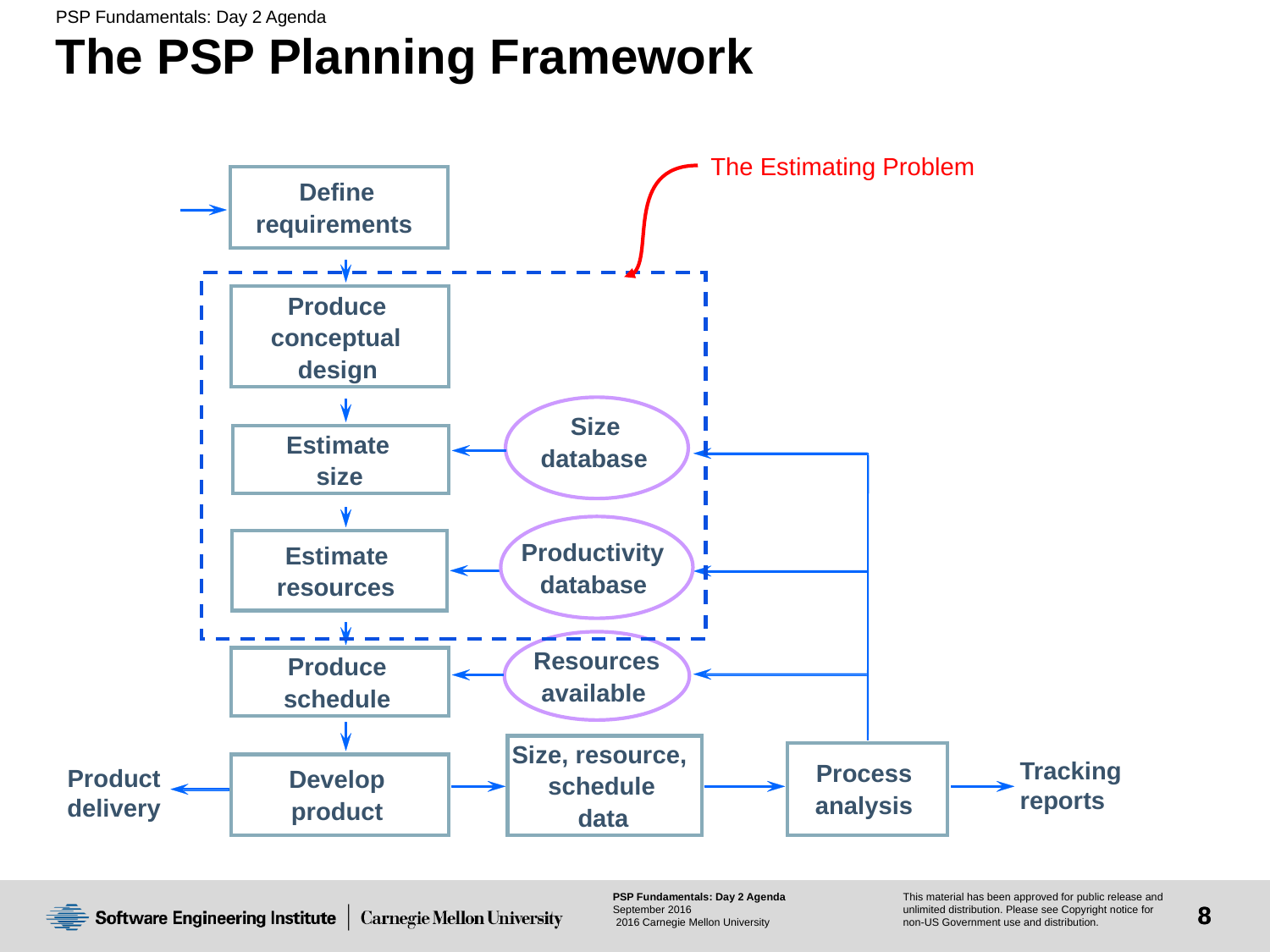

# The PSP Planning Framework
The Estimating Problem

Define

requirements

Produce
conceptual
design

Size

Estimate
database

size

Productivity
Estimate

database
resources

Resources

Produce

available
schedule

Size, resource,

Tracking
Process
Product
Develop
schedule

reports
analysis
delivery
product
data